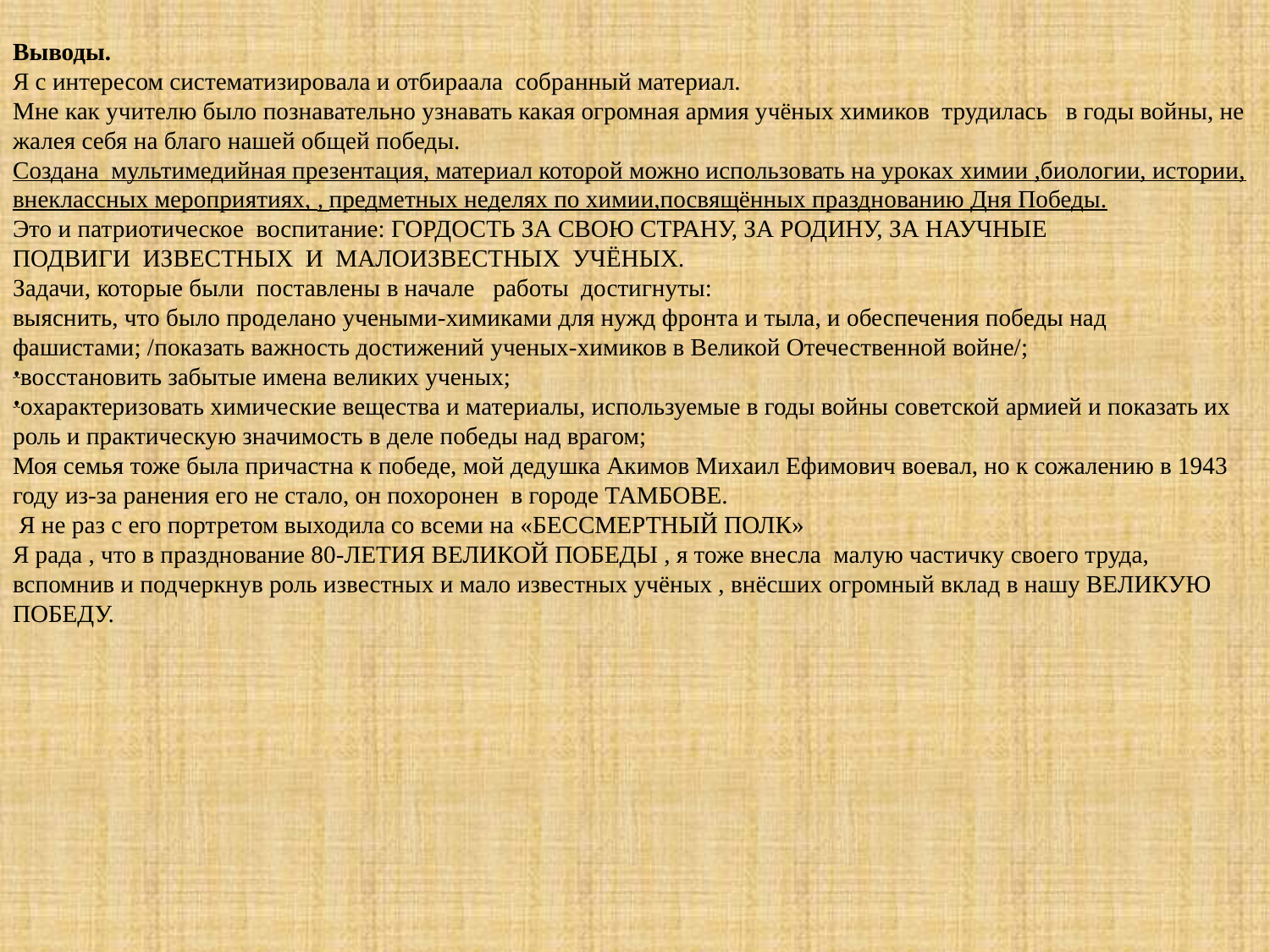

Выводы.
Я с интересом систематизировала и отбираала  собранный материал.
Мне как учителю было познавательно узнавать какая огромная армия учёных химиков  трудилась   в годы войны, не жалея себя на благо нашей общей победы.
Создана  мультимедийная презентация, материал которой можно использовать на уроках химии ,биологии, истории, внеклассных мероприятиях, , предметных неделях по химии,посвящённых празднованию Дня Победы.
Это и патриотическое  воспитание: ГОРДОСТЬ ЗА СВОЮ СТРАНУ, ЗА РОДИНУ, ЗА НАУЧНЫЕ
ПОДВИГИ  ИЗВЕСТНЫХ  И  МАЛОИЗВЕСТНЫХ  УЧЁНЫХ.
Задачи, которые были  поставлены в начале   работы  достигнуты:
выяснить, что было проделано учеными-химиками для нужд фронта и тыла, и обеспечения победы над фашистами; /показать важность достижений ученых-химиков в Великой Отечественной войне/;
ᵜвосстановить забытые имена великих ученых;
ᵜохарактеризовать химические вещества и материалы, используемые в годы войны советской армией и показать их роль и практическую значимость в деле победы над врагом;
Моя семья тоже была причастна к победе, мой дедушка Акимов Михаил Ефимович воевал, но к сожалению в 1943 году из-за ранения его не стало, он похоронен  в городе ТАМБОВЕ.
 Я не раз с его портретом выходила со всеми на «БЕССМЕРТНЫЙ ПОЛК»
Я рада , что в празднование 80-ЛЕТИЯ ВЕЛИКОЙ ПОБЕДЫ , я тоже внесла  малую частичку своего труда, вспомнив и подчеркнув роль известных и мало известных учёных , внёсших огромный вклад в нашу ВЕЛИКУЮ ПОБЕДУ.